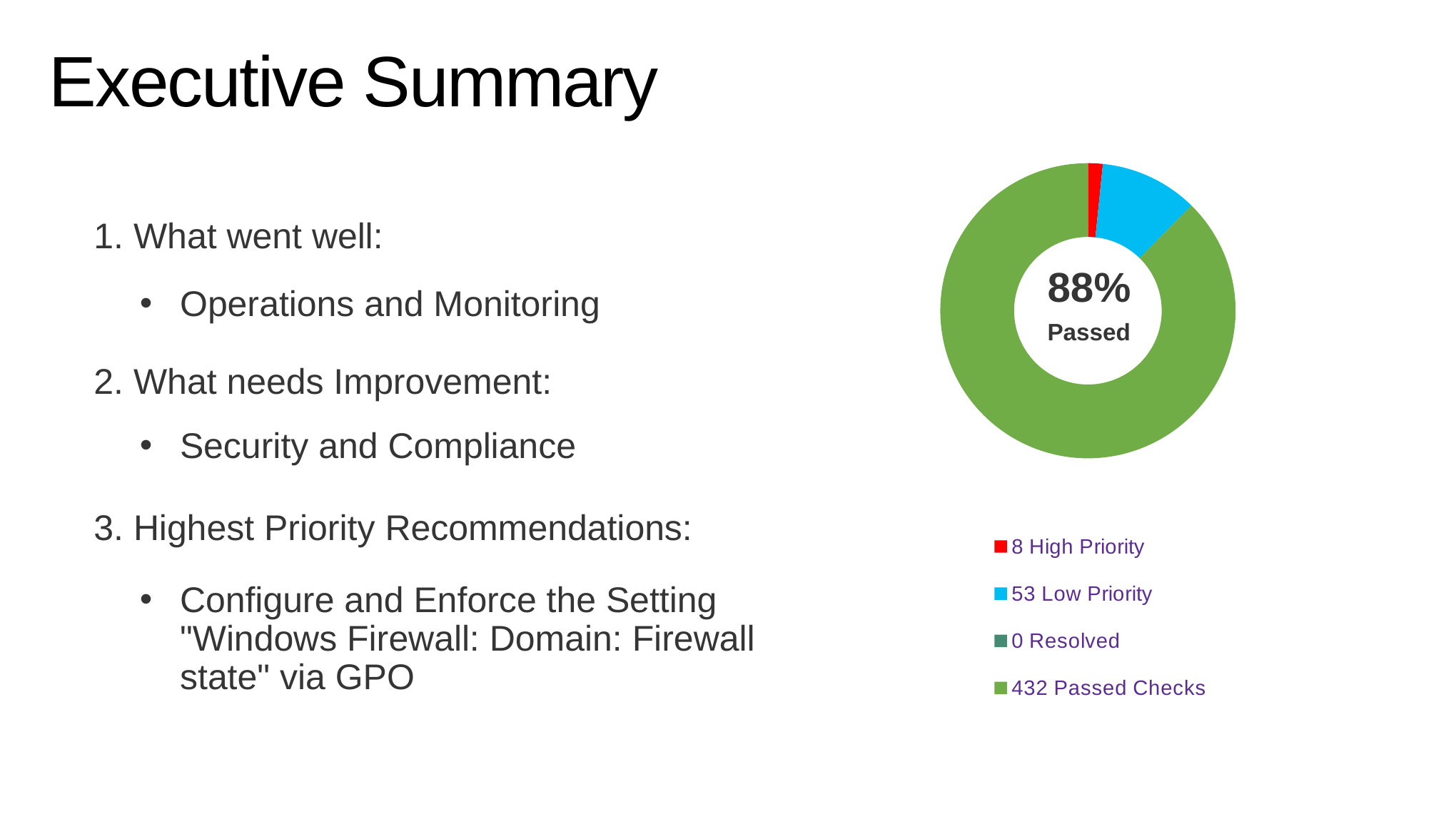

# Executive Summary

### Chart

| Category | Column1 |
|---|---|
| 8 High Priority  | 8.0 |
|  | None |
| 53 Low Priority | 53.0 |
|  | None |
| 0 Resolved | 0.0 |
|  | None |
| 432 Passed Checks | 432.0 |
1. What went well:
88%
Passed
Operations and Monitoring
2. What needs Improvement:
Security and Compliance
3. Highest Priority Recommendations:
Configure and Enforce the Setting "Windows Firewall: Domain: Firewall state" via GPO